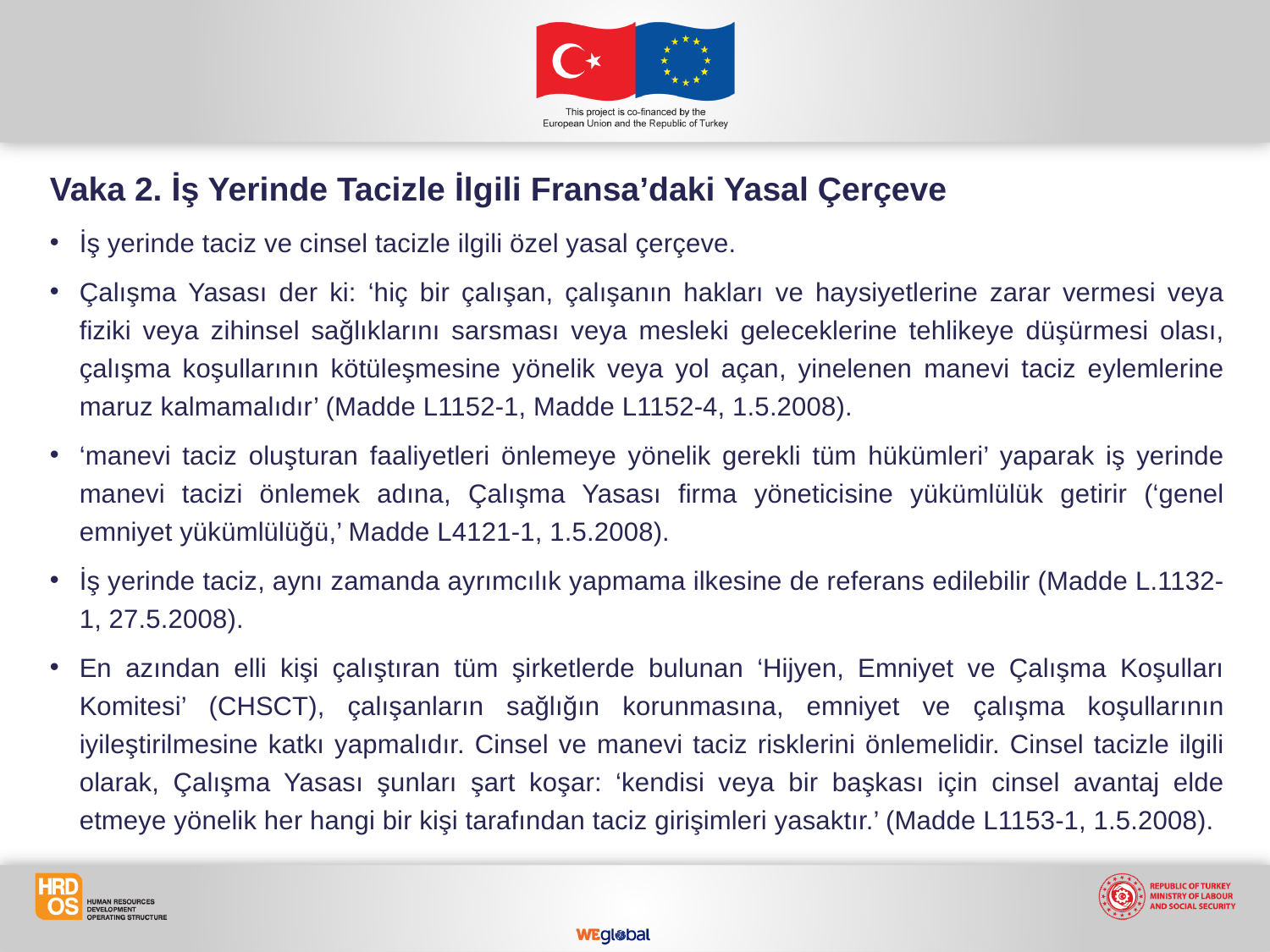

Vaka 2. İş Yerinde Tacizle İlgili Fransa’daki Yasal Çerçeve
İş yerinde taciz ve cinsel tacizle ilgili özel yasal çerçeve.
Çalışma Yasası der ki: ‘hiç bir çalışan, çalışanın hakları ve haysiyetlerine zarar vermesi veya fiziki veya zihinsel sağlıklarını sarsması veya mesleki geleceklerine tehlikeye düşürmesi olası, çalışma koşullarının kötüleşmesine yönelik veya yol açan, yinelenen manevi taciz eylemlerine maruz kalmamalıdır’ (Madde L1152-1, Madde L1152-4, 1.5.2008).
‘manevi taciz oluşturan faaliyetleri önlemeye yönelik gerekli tüm hükümleri’ yaparak iş yerinde manevi tacizi önlemek adına, Çalışma Yasası firma yöneticisine yükümlülük getirir (‘genel emniyet yükümlülüğü,’ Madde L4121-1, 1.5.2008).
İş yerinde taciz, aynı zamanda ayrımcılık yapmama ilkesine de referans edilebilir (Madde L.1132-1, 27.5.2008).
En azından elli kişi çalıştıran tüm şirketlerde bulunan ‘Hijyen, Emniyet ve Çalışma Koşulları Komitesi’ (CHSCT), çalışanların sağlığın korunmasına, emniyet ve çalışma koşullarının iyileştirilmesine katkı yapmalıdır. Cinsel ve manevi taciz risklerini önlemelidir. Cinsel tacizle ilgili olarak, Çalışma Yasası şunları şart koşar: ‘kendisi veya bir başkası için cinsel avantaj elde etmeye yönelik her hangi bir kişi tarafından taciz girişimleri yasaktır.’ (Madde L1153-1, 1.5.2008).